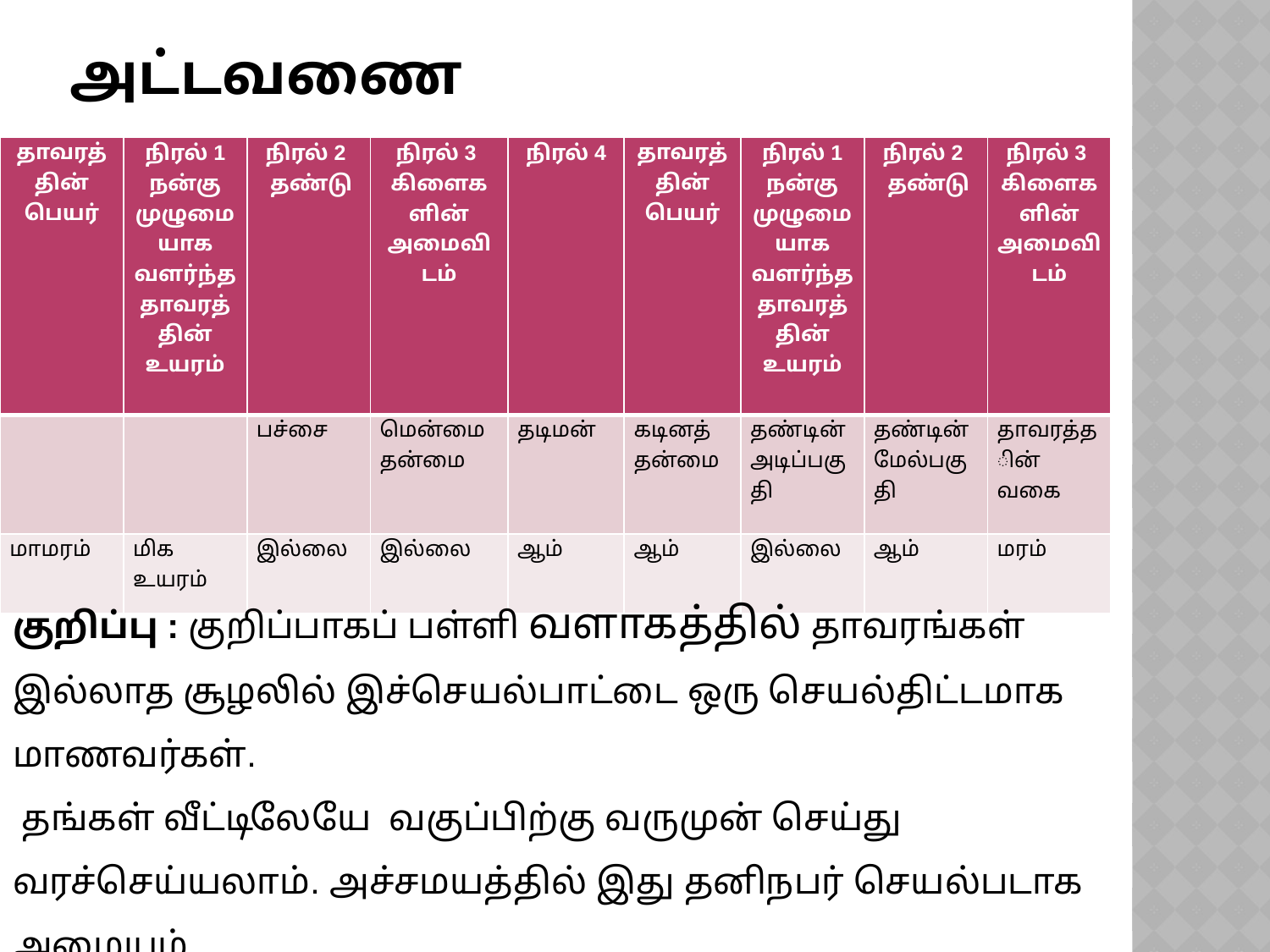

# அட்டவணை
| தாவரத்தின் பெயர் | நிரல் 1 நன்கு முழுமையாக வளர்ந்த தாவரத்தின் உயரம் | நிரல் 2 தண்டு | நிரல் 3 கிளைகளின் அமைவிடம் | நிரல் 4 | தாவரத்தின் பெயர் | நிரல் 1 நன்கு முழுமையாக வளர்ந்த தாவரத்தின் உயரம் | நிரல் 2 தண்டு | நிரல் 3 கிளைகளின் அமைவிடம் |
| --- | --- | --- | --- | --- | --- | --- | --- | --- |
|  |  | பச்சை | மென்மை தன்மை | தடிமன் | கடினத் தன்மை | தண்டின் அடிப்பகுதி | தண்டின் மேல்பகுதி | தாவரத்தின் வகை |
| மாமரம் | மிக உயரம் | இல்லை | இல்லை | ஆம் | ஆம் | இல்லை | ஆம் | மரம் |

குறிப்பு : குறிப்பாகப் பள்ளி வளாகத்தில் தாவரங்கள் இல்லாத சூழலில் இச்செயல்பாட்டை ஒரு செயல்திட்டமாக மாணவர்கள்.
 தங்கள் வீட்டிலேயே  வகுப்பிற்கு வருமுன் செய்து வரச்செய்யலாம். அச்சமயத்தில் இது தனிநபர் செயல்படாக அமையும்.